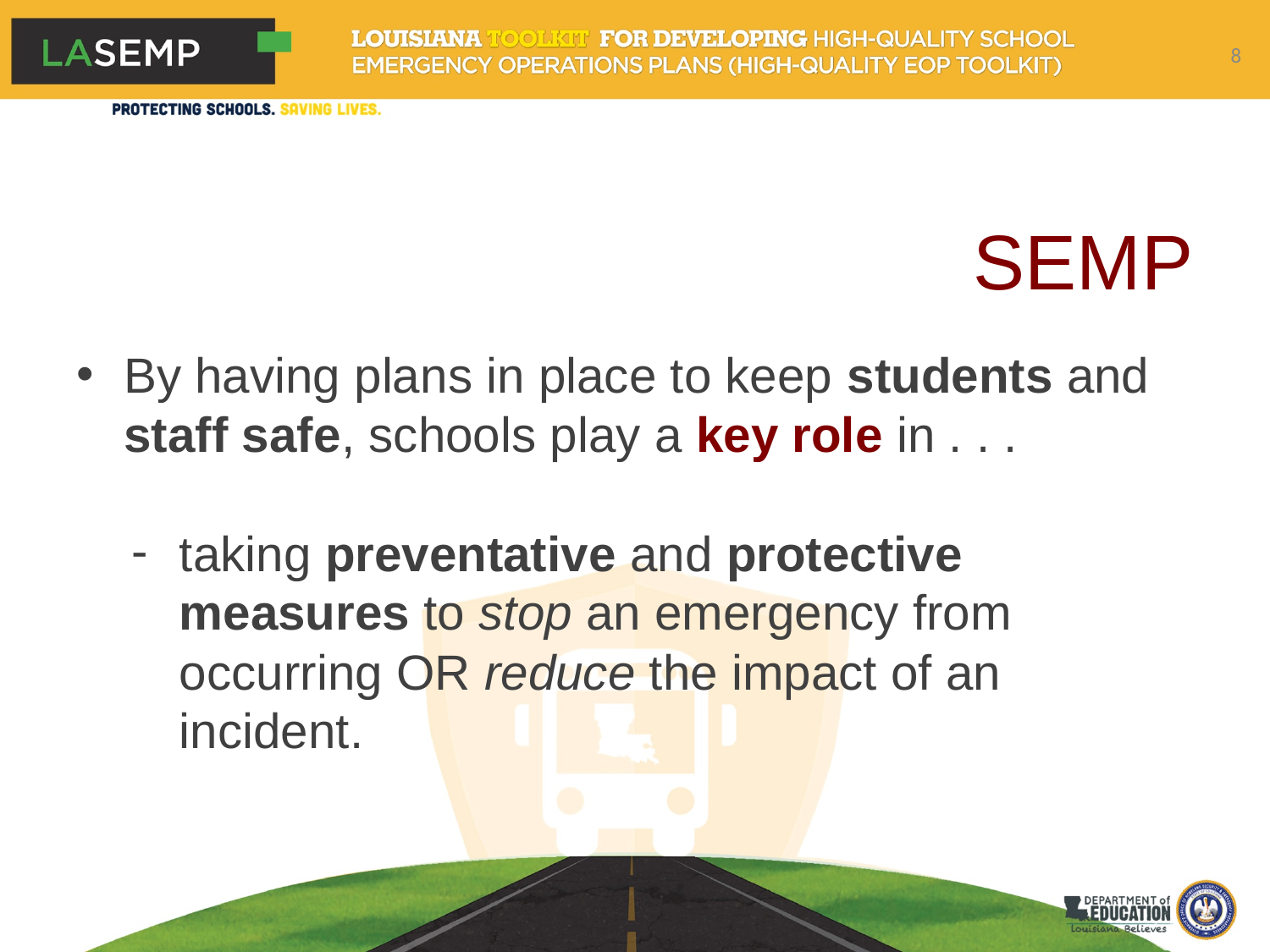

8
# SEMP
By having plans in place to keep students and staff safe, schools play a key role in . . .

taking preventative and protective measures to stop an emergency from occurring OR reduce the impact of an incident.